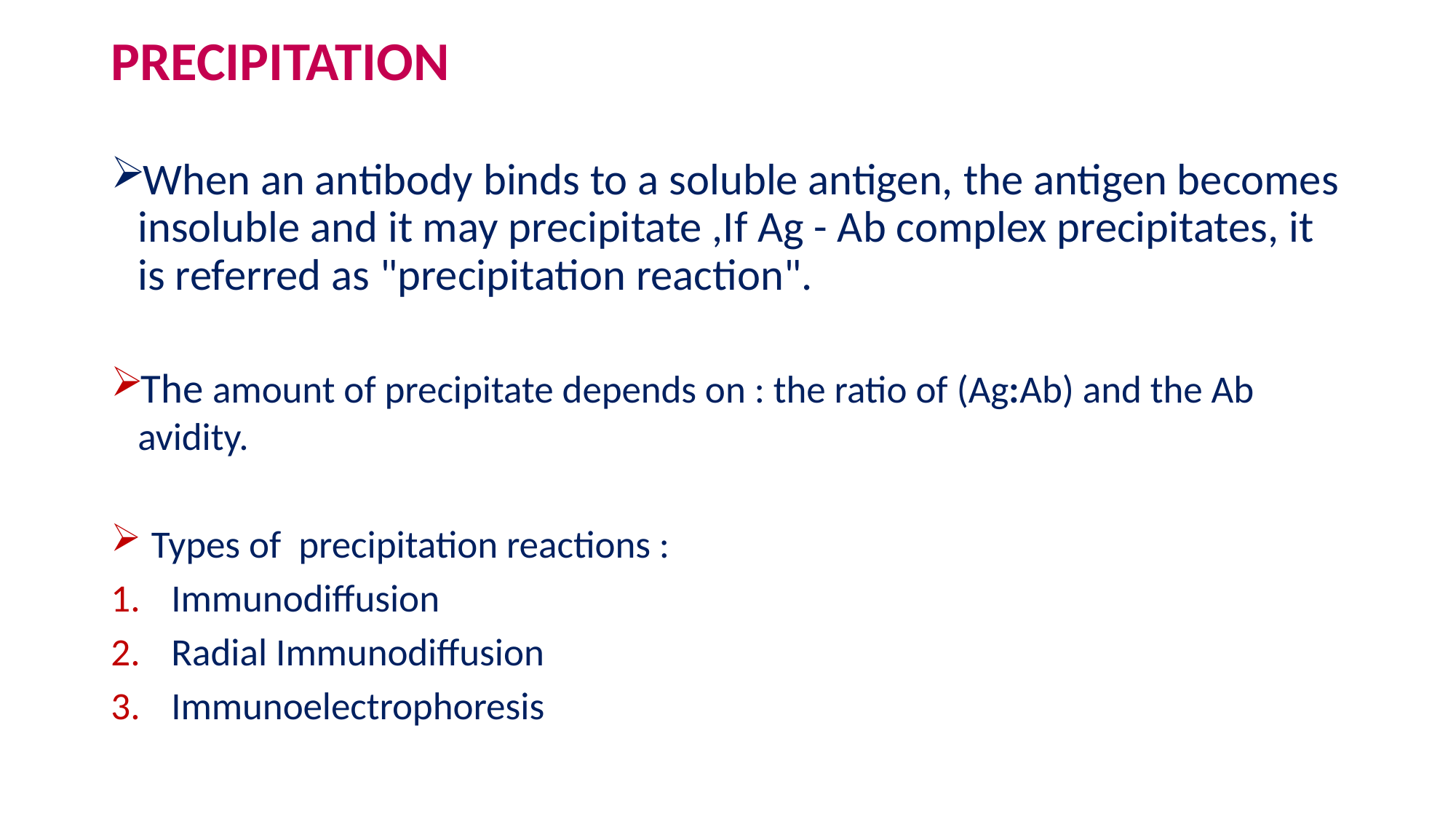

# PRECIPITATION

When an antibody binds to a soluble antigen, the antigen becomes insoluble and it may precipitate ,If Ag - Ab complex precipitates, it is referred as "precipitation reaction".

The amount of precipitate depends on : the ratio of (Ag:Ab) and the Ab avidity.

Types of  precipitation reactions :
Immunodiffusion
Radial Immunodiffusion
Immunoelectrophoresis